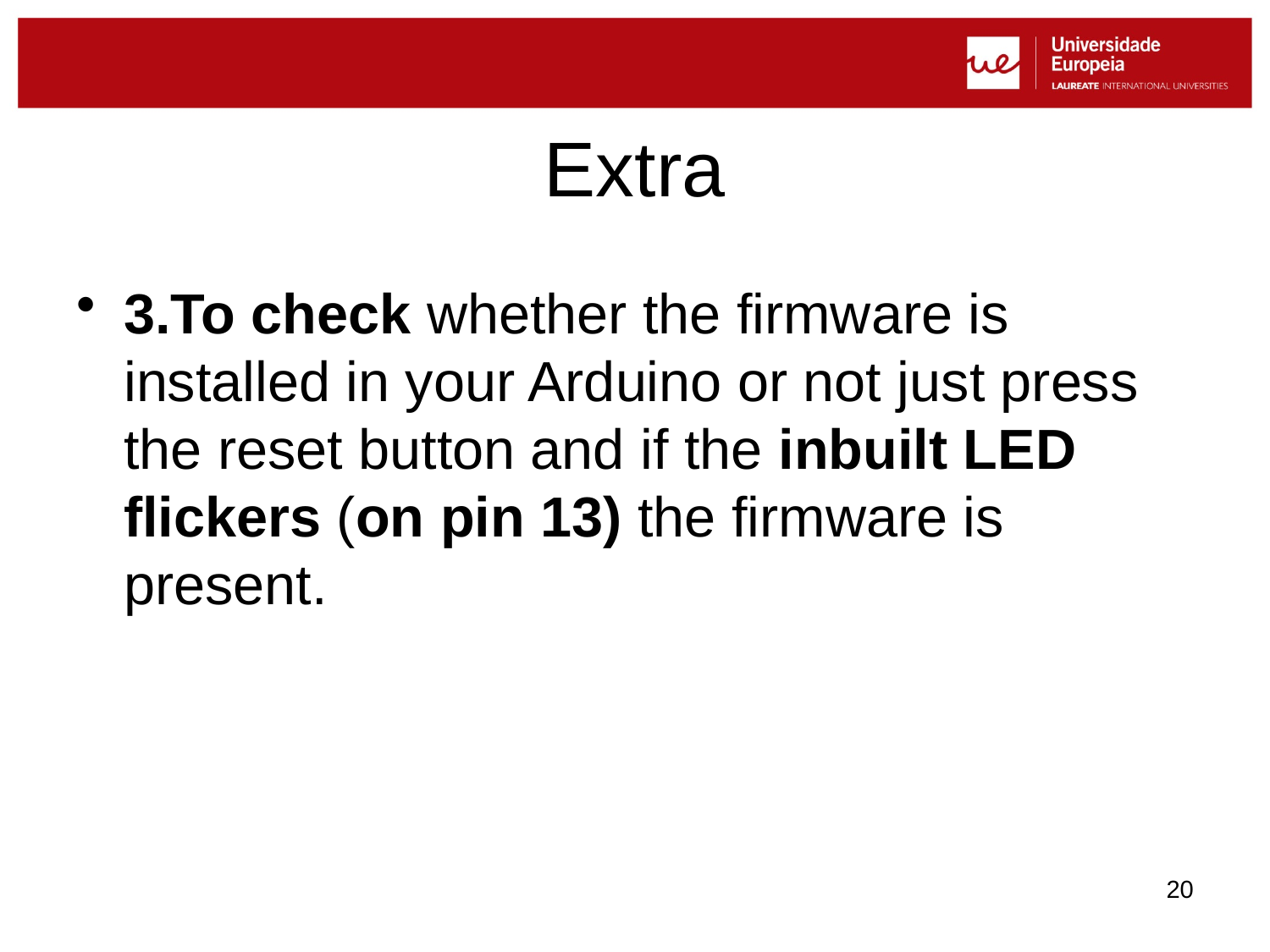

# Extra
3.To check whether the firmware is installed in your Arduino or not just press the reset button and if the inbuilt LED flickers (on pin 13) the firmware is present.

20